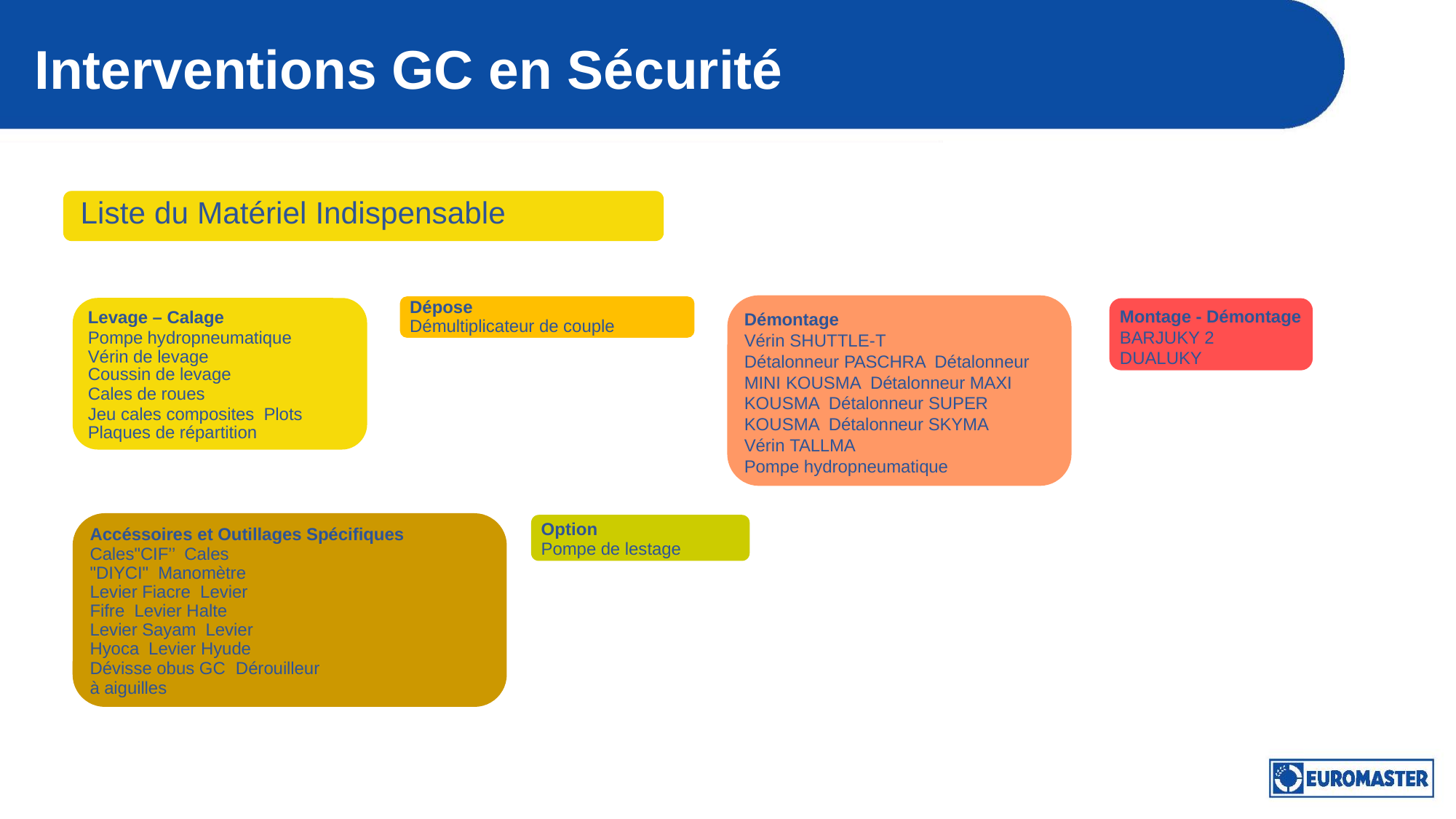

# Interventions GC en Sécurité

Liste du Matériel Indispensable
Démontage
Vérin SHUTTLE-T
Détalonneur PASCHRA  Détalonneur MINI KOUSMA  Détalonneur MAXI KOUSMA  Détalonneur SUPER KOUSMA  Détalonneur SKYMA
Vérin TALLMA
Pompe hydropneumatique
Dépose
Démultiplicateur de couple
Levage – Calage
Pompe hydropneumatique  Vérin de levage
Coussin de levage
Cales de roues
Jeu cales composites  Plots
Plaques de répartition

Montage - Démontage
BARJUKY 2  DUALUKY
Accéssoires et Outillages Spécifiques
Cales"CIF’’  Cales "DIYCI"  Manomètre  Levier Fiacre  Levier Fifre  Levier Halte  Levier Sayam  Levier Hyoca  Levier Hyude
Dévisse obus GC  Dérouilleur à aiguilles
Option
Pompe de lestage